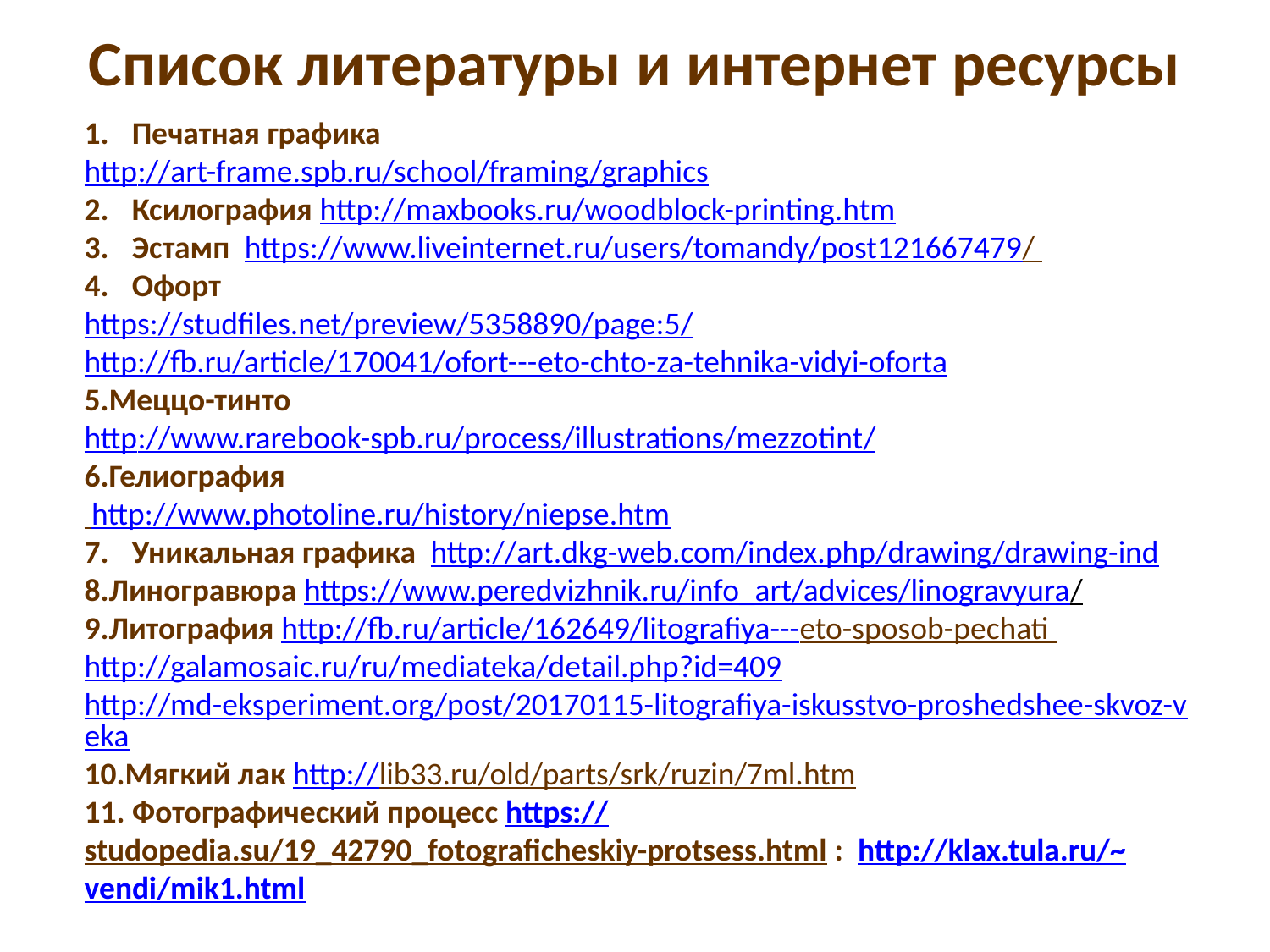

Список литературы и интернет ресурсы
Печатная графика
http://art-frame.spb.ru/school/framing/graphics
Ксилография http://maxbooks.ru/woodblock-printing.htm
Эстамп  https://www.liveinternet.ru/users/tomandy/post121667479/
Офорт
https://studfiles.net/preview/5358890/page:5/
http://fb.ru/article/170041/ofort---eto-chto-za-tehnika-vidyi-oforta
5.Меццо-тинто
http://www.rarebook-spb.ru/process/illustrations/mezzotint/
6.Гелиография
 http://www.photoline.ru/history/niepse.htm
Уникальная графика  http://art.dkg-web.com/index.php/drawing/drawing-ind
8.Линогравюра https://www.peredvizhnik.ru/info_art/advices/linogravyura/
9.Литография http://fb.ru/article/162649/litografiya---eto-sposob-pechati
http://galamosaic.ru/ru/mediateka/detail.php?id=409
http://md-eksperiment.org/post/20170115-litografiya-iskusstvo-proshedshee-skvoz-veka
10.Мягкий лак http://lib33.ru/old/parts/srk/ruzin/7ml.htm
11. Фотографический процесс https://studopedia.su/19_42790_fotograficheskiy-protsess.html :  http://klax.tula.ru/~vendi/mik1.html